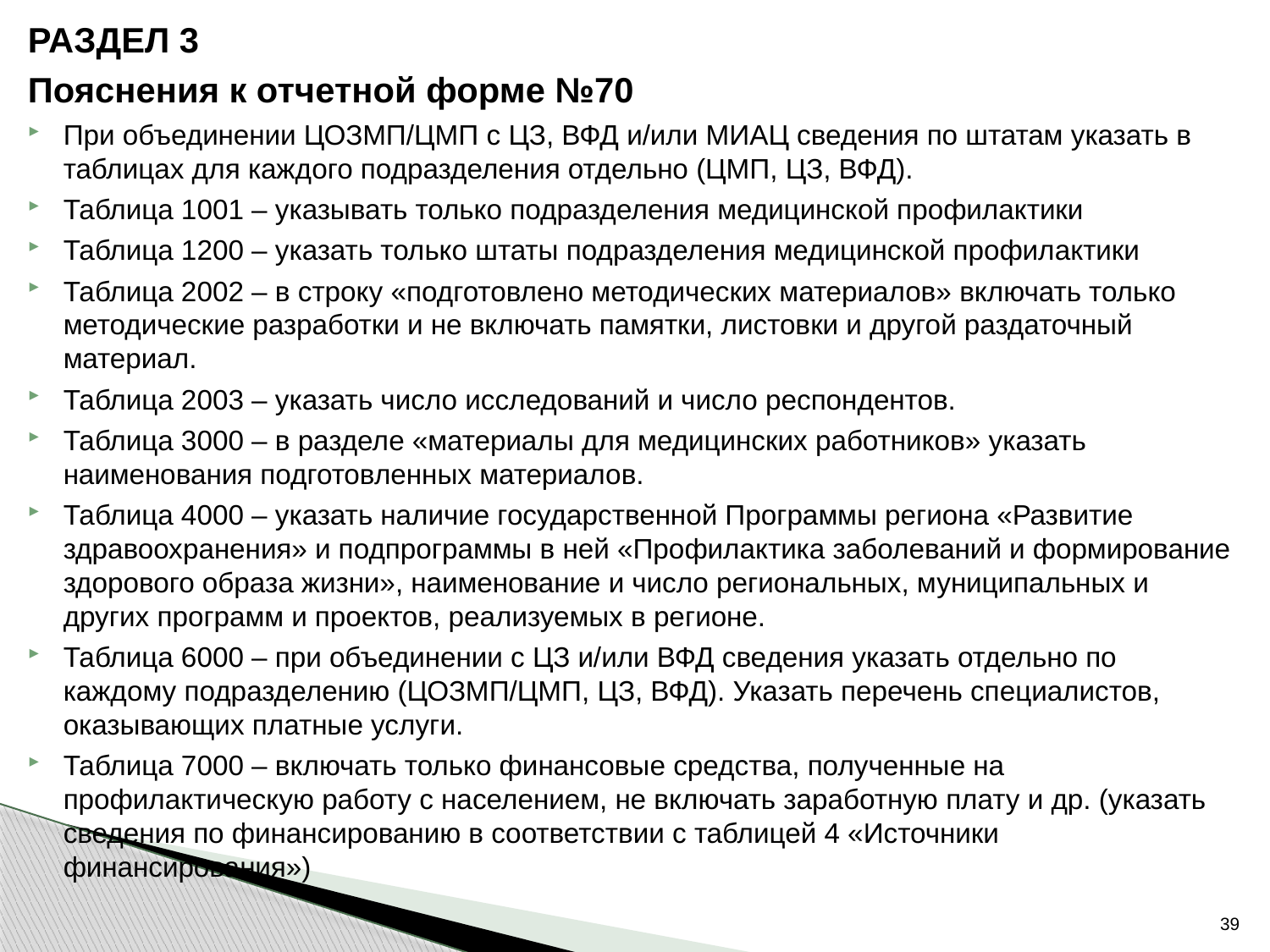

РАЗДЕЛ 3
Пояснения к отчетной форме №70
При объединении ЦОЗМП/ЦМП с ЦЗ, ВФД и/или МИАЦ сведения по штатам указать в таблицах для каждого подразделения отдельно (ЦМП, ЦЗ, ВФД).
Таблица 1001 – указывать только подразделения медицинской профилактики
Таблица 1200 – указать только штаты подразделения медицинской профилактики
Таблица 2002 – в строку «подготовлено методических материалов» включать только методические разработки и не включать памятки, листовки и другой раздаточный материал.
Таблица 2003 – указать число исследований и число респондентов.
Таблица 3000 – в разделе «материалы для медицинских работников» указать наименования подготовленных материалов.
Таблица 4000 – указать наличие государственной Программы региона «Развитие здравоохранения» и подпрограммы в ней «Профилактика заболеваний и формирование здорового образа жизни», наименование и число региональных, муниципальных и других программ и проектов, реализуемых в регионе.
Таблица 6000 – при объединении с ЦЗ и/или ВФД сведения указать отдельно по каждому подразделению (ЦОЗМП/ЦМП, ЦЗ, ВФД). Указать перечень специалистов, оказывающих платные услуги.
Таблица 7000 – включать только финансовые средства, полученные на профилактическую работу с населением, не включать заработную плату и др. (указать сведения по финансированию в соответствии с таблицей 4 «Источники финансирования»)

39